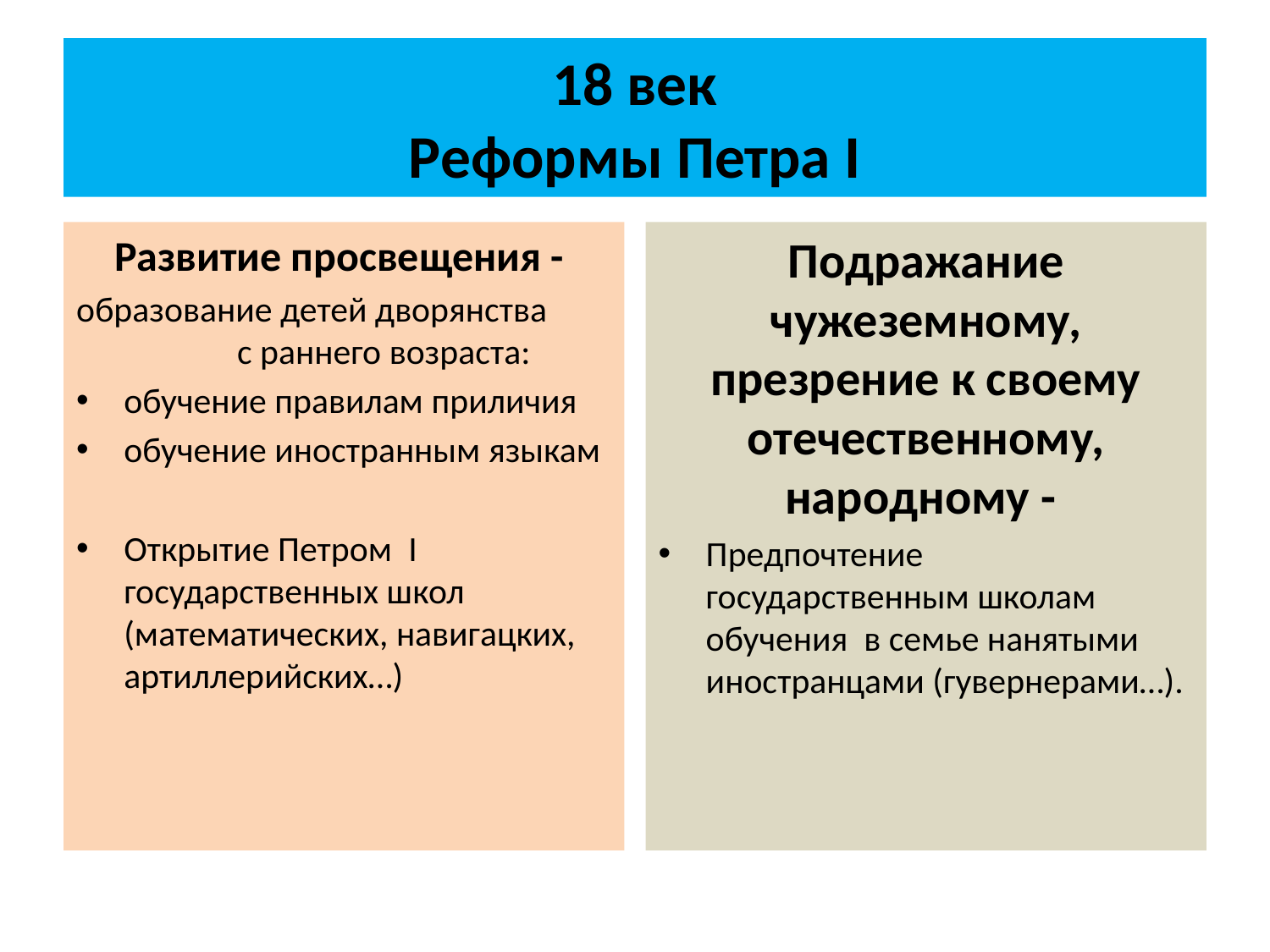

# 18 век Реформы Петра I
Развитие просвещения -
образование детей дворянства                   с раннего возраста:
обучение правилам приличия
обучение иностранным языкам

Открытие Петром  I государственных школ (математических, навигацких, артиллерийских…)
Подражание чужеземному, презрение к своему отечественному, народному -
Предпочтение  государственным школам обучения  в семье нанятыми иностранцами (гувернерами…).